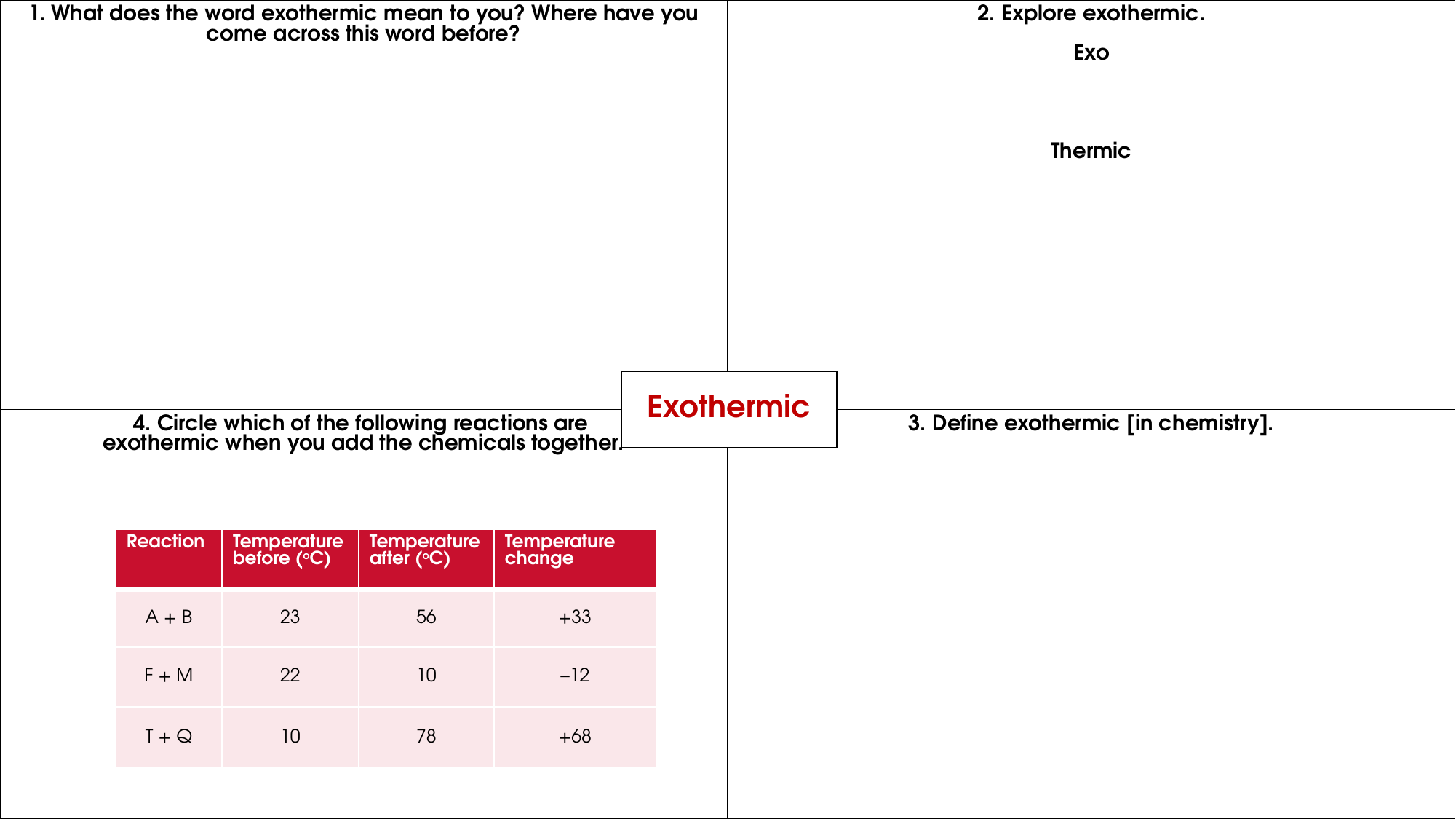

| 1. What does the word exothermic mean to you? Where have you come across this word before? | 2. Explore exothermic. Exo Thermic |
| --- | --- |
| 4. Circle which of the following reactions are exothermic when you add the chemicals together. | 3. Define exothermic [in chemistry]. |
# Frayer model: exothermic
| Exothermic |
| --- |
| Reaction | Temperature before (oC) | Temperature after (oC) | Temperature change |
| --- | --- | --- | --- |
| A + B | 23 | 56 | +33 |
| F + M | 22 | 10 | –12 |
| T + Q | 10 | 78 | +68 |